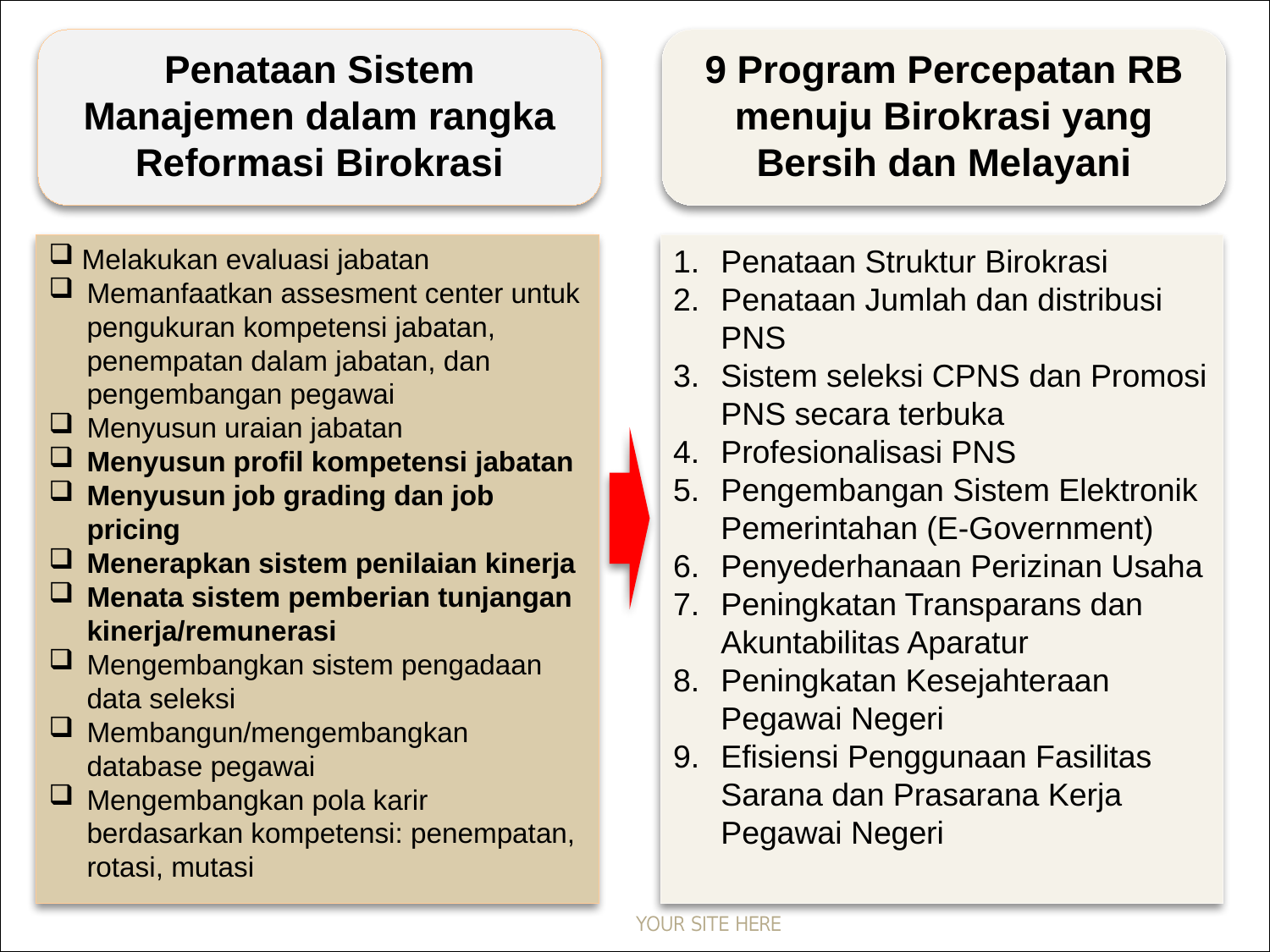

Penataan Sistem Manajemen dalam rangka Reformasi Birokrasi
9 Program Percepatan RB menuju Birokrasi yang Bersih dan Melayani
#
 Melakukan evaluasi jabatan
Memanfaatkan assesment center untuk pengukuran kompetensi jabatan, penempatan dalam jabatan, dan pengembangan pegawai
Menyusun uraian jabatan
Menyusun profil kompetensi jabatan
Menyusun job grading dan job pricing
Menerapkan sistem penilaian kinerja
Menata sistem pemberian tunjangan kinerja/remunerasi
Mengembangkan sistem pengadaan data seleksi
Membangun/mengembangkan database pegawai
Mengembangkan pola karir berdasarkan kompetensi: penempatan, rotasi, mutasi

Penataan Struktur Birokrasi
Penataan Jumlah dan distribusi PNS
Sistem seleksi CPNS dan Promosi PNS secara terbuka
Profesionalisasi PNS
Pengembangan Sistem Elektronik Pemerintahan (E-Government)
Penyederhanaan Perizinan Usaha
Peningkatan Transparans dan Akuntabilitas Aparatur
Peningkatan Kesejahteraan Pegawai Negeri
Efisiensi Penggunaan Fasilitas Sarana dan Prasarana Kerja Pegawai Negeri

YOUR SITE HERE